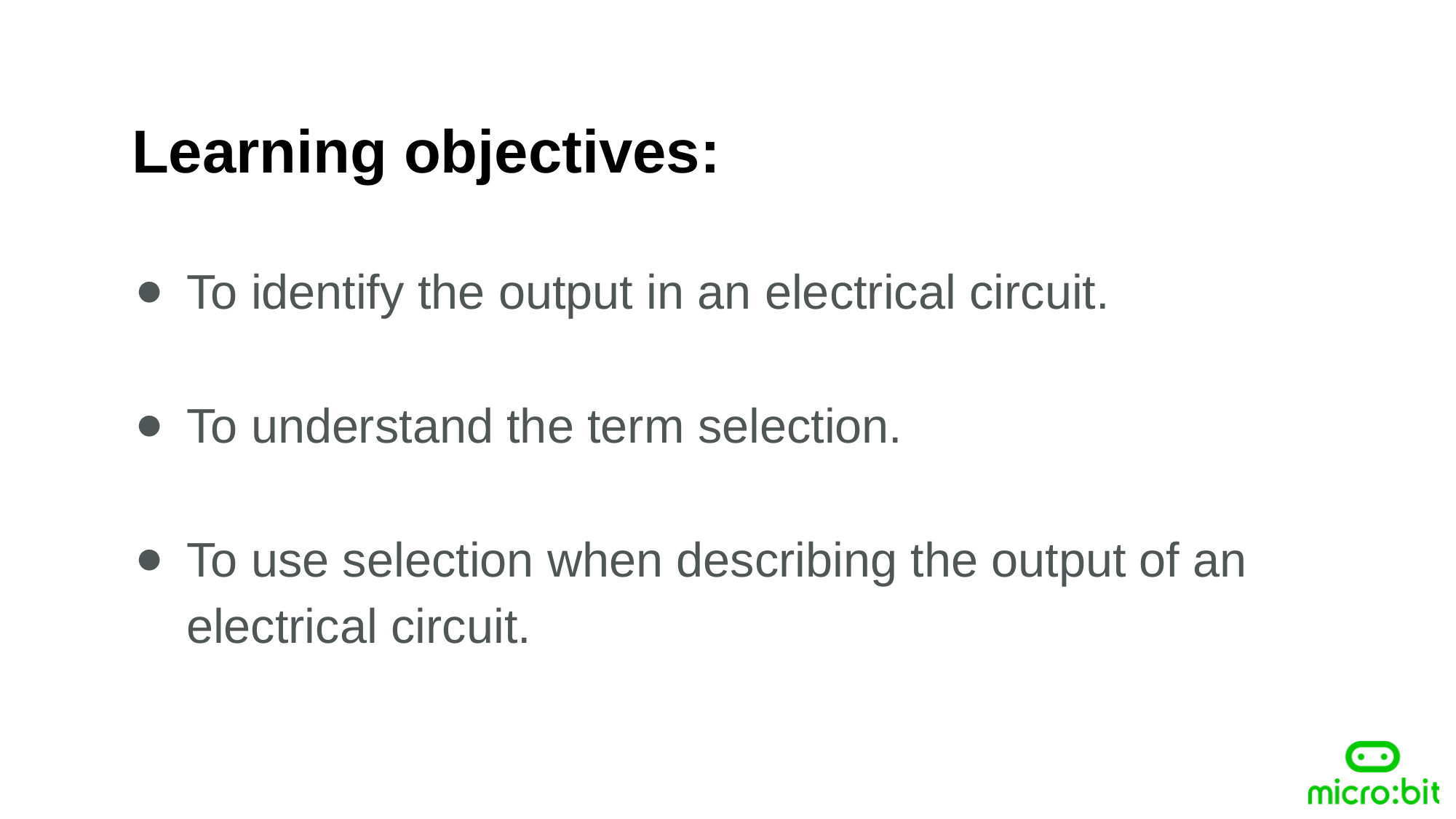

Learning objectives:

To identify the output in an electrical circuit.

To understand the term selection.

To use selection when describing the output of an electrical circuit.